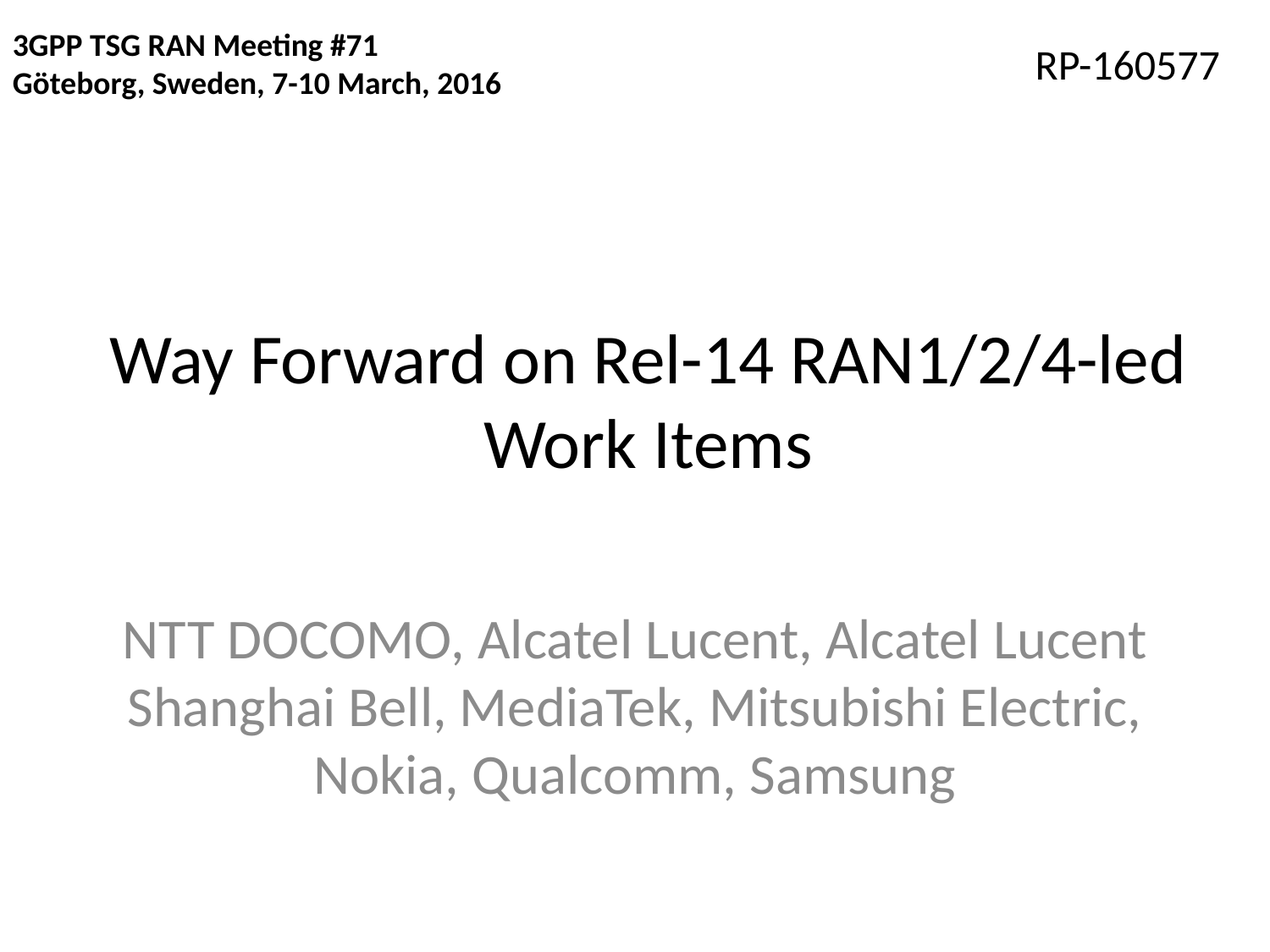

3GPP TSG RAN Meeting #71
Göteborg, Sweden, 7-10 March, 2016
RP-160577
# Way Forward on Rel-14 RAN1/2/4-led Work Items
NTT DOCOMO, Alcatel Lucent, Alcatel Lucent Shanghai Bell, MediaTek, Mitsubishi Electric, Nokia, Qualcomm, Samsung